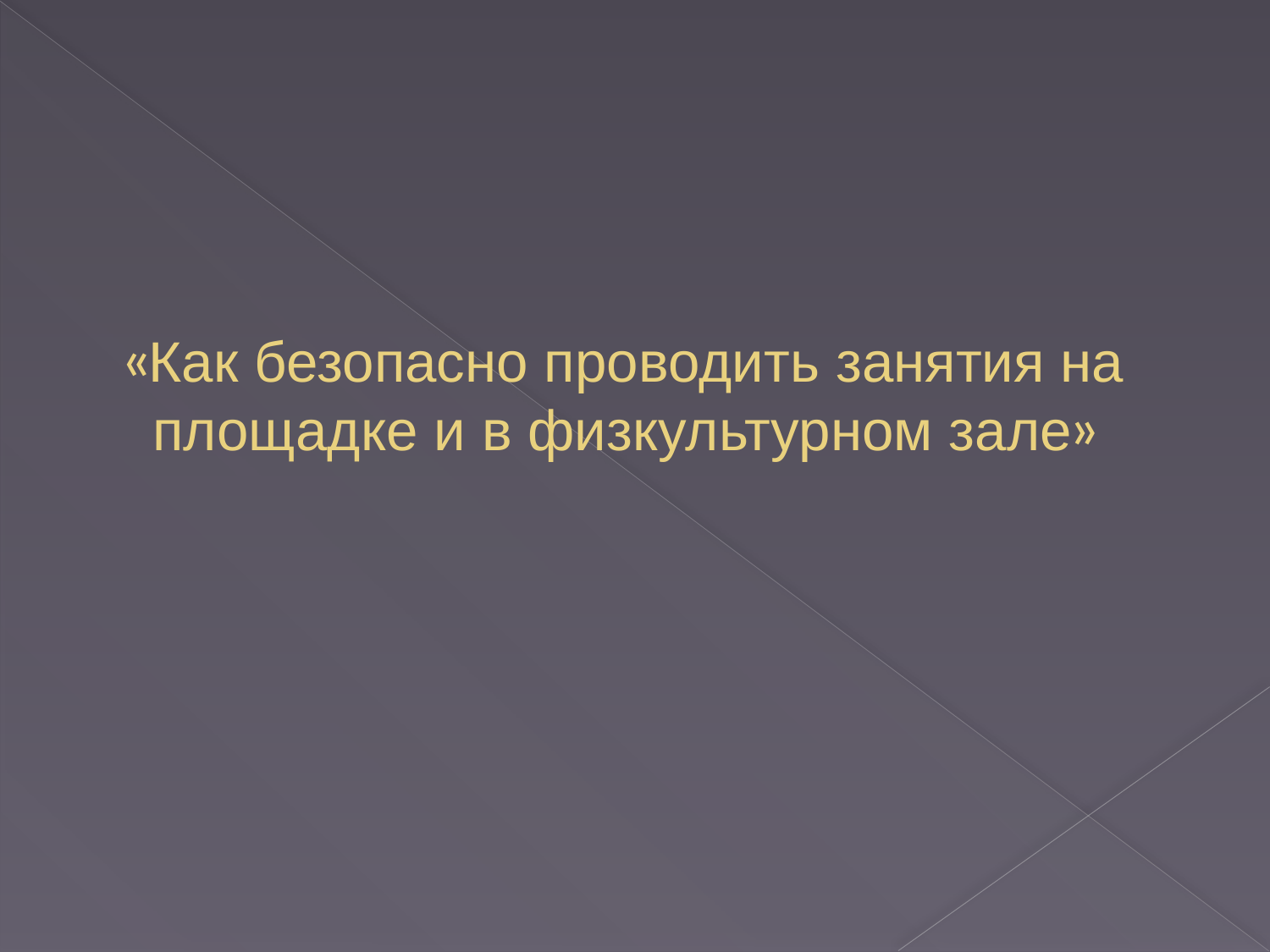

# «Как безопасно проводить занятия на площадке и в физкультурном зале»